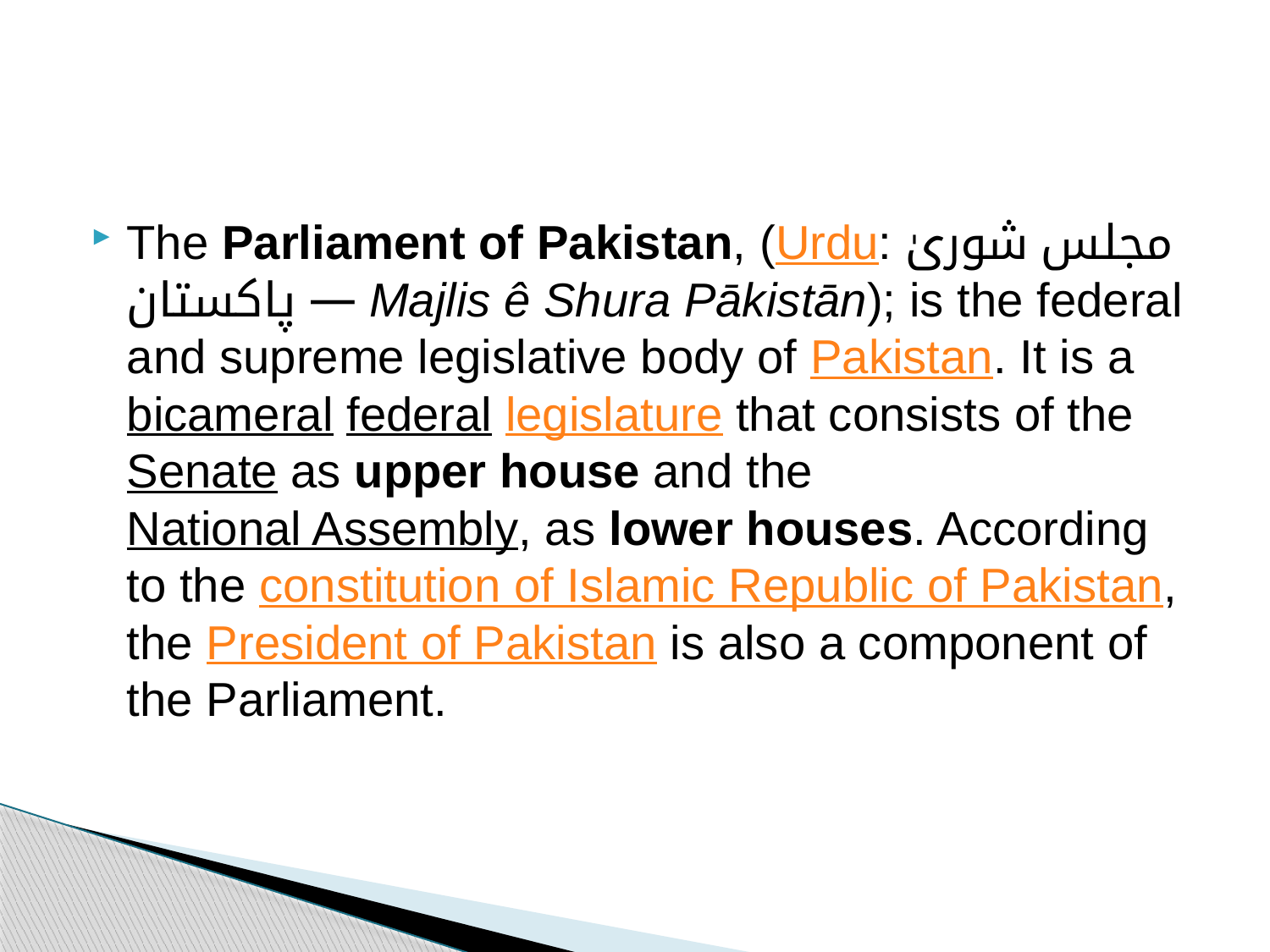

#
The Parliament of Pakistan, (Urdu: مجلس شوریٰ پاکستان‬‎ — Majlis ê Shura Pākistān); is the federal and supreme legislative body of Pakistan. It is a bicameral federal legislature that consists of the Senate as upper house and the National Assembly, as lower houses. According to the constitution of Islamic Republic of Pakistan, the President of Pakistan is also a component of the Parliament.